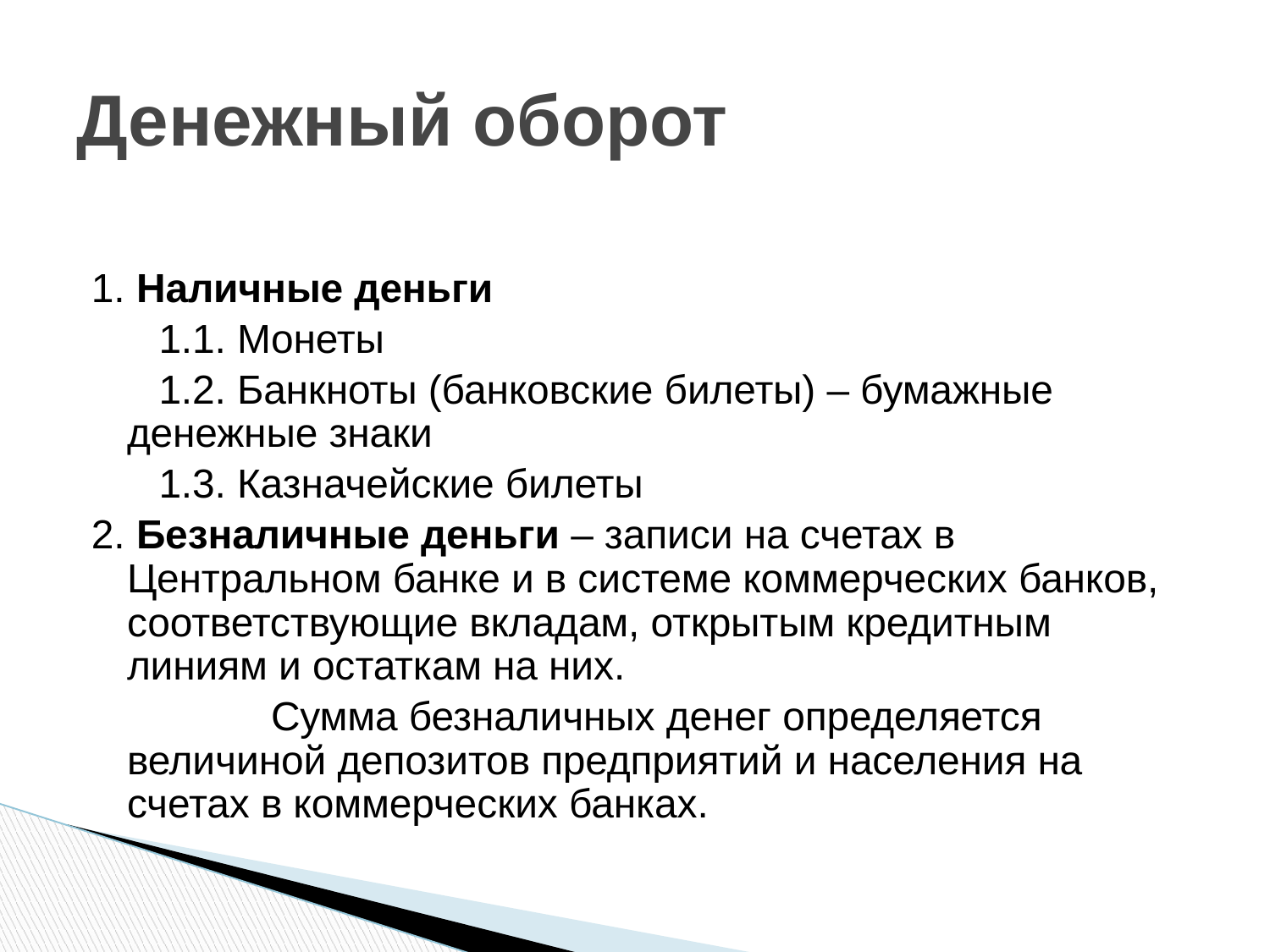

# Денежный оборот

1. Наличные деньги
      1.1. Монеты
      1.2. Банкноты (банковские билеты) – бумажные денежные знаки
      1.3. Казначейские билеты
2. Безналичные деньги – записи на счетах в Центральном банке и в системе коммерческих банков, соответствующие вкладам, открытым кредитным линиям и остаткам на них.
                Сумма безналичных денег определяется величиной депозитов предприятий и населения на счетах в коммерческих банках.